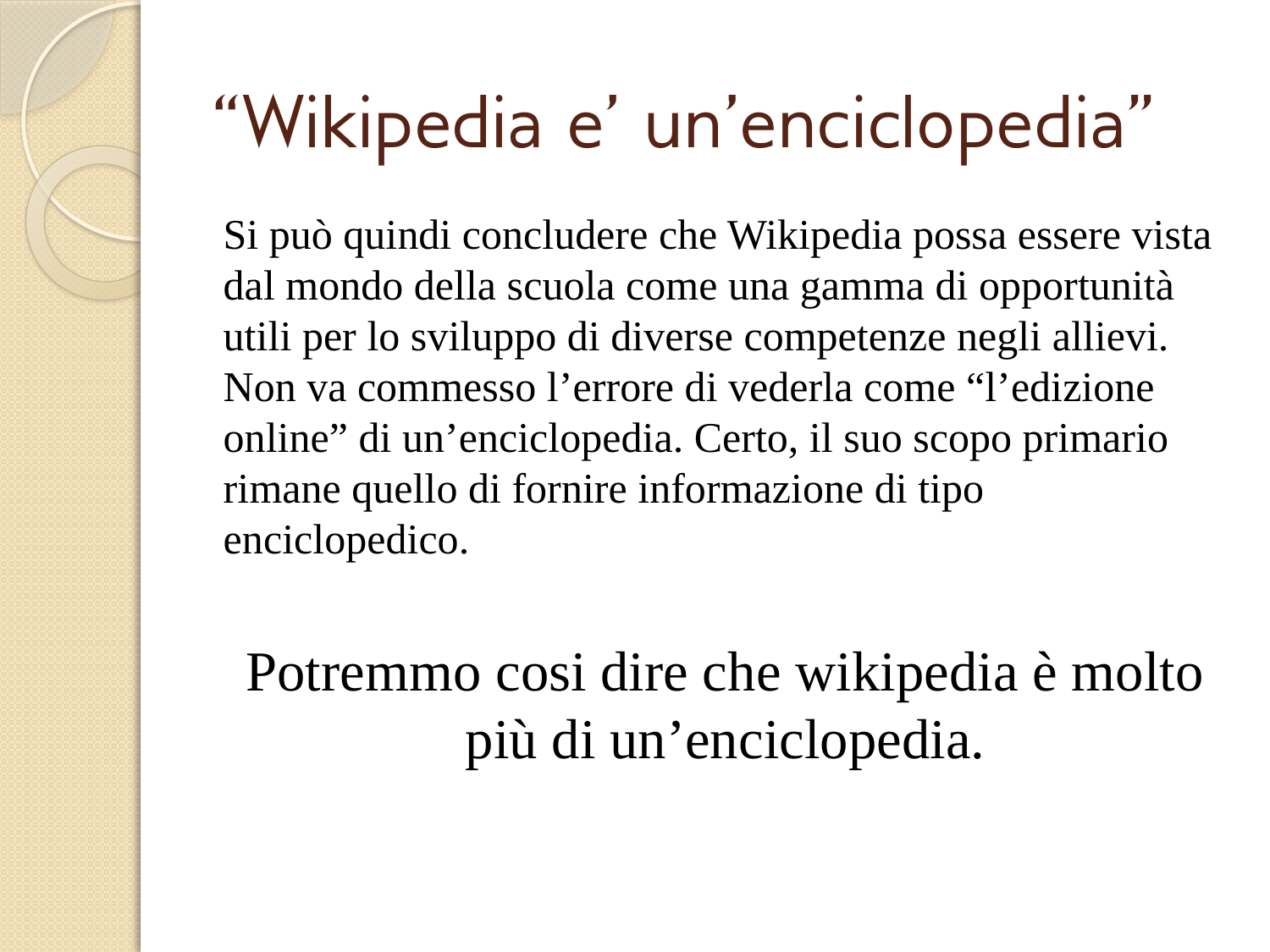

# “Wikipedia e’ un’enciclopedia”
Si può quindi concludere che Wikipedia possa essere vista dal mondo della scuola come una gamma di opportunità utili per lo sviluppo di diverse competenze negli allievi. Non va commesso l’errore di vederla come “l’edizione online” di un’enciclopedia. Certo, il suo scopo primario rimane quello di fornire informazione di tipo enciclopedico.

Potremmo cosi dire che wikipedia è molto più di un’enciclopedia.